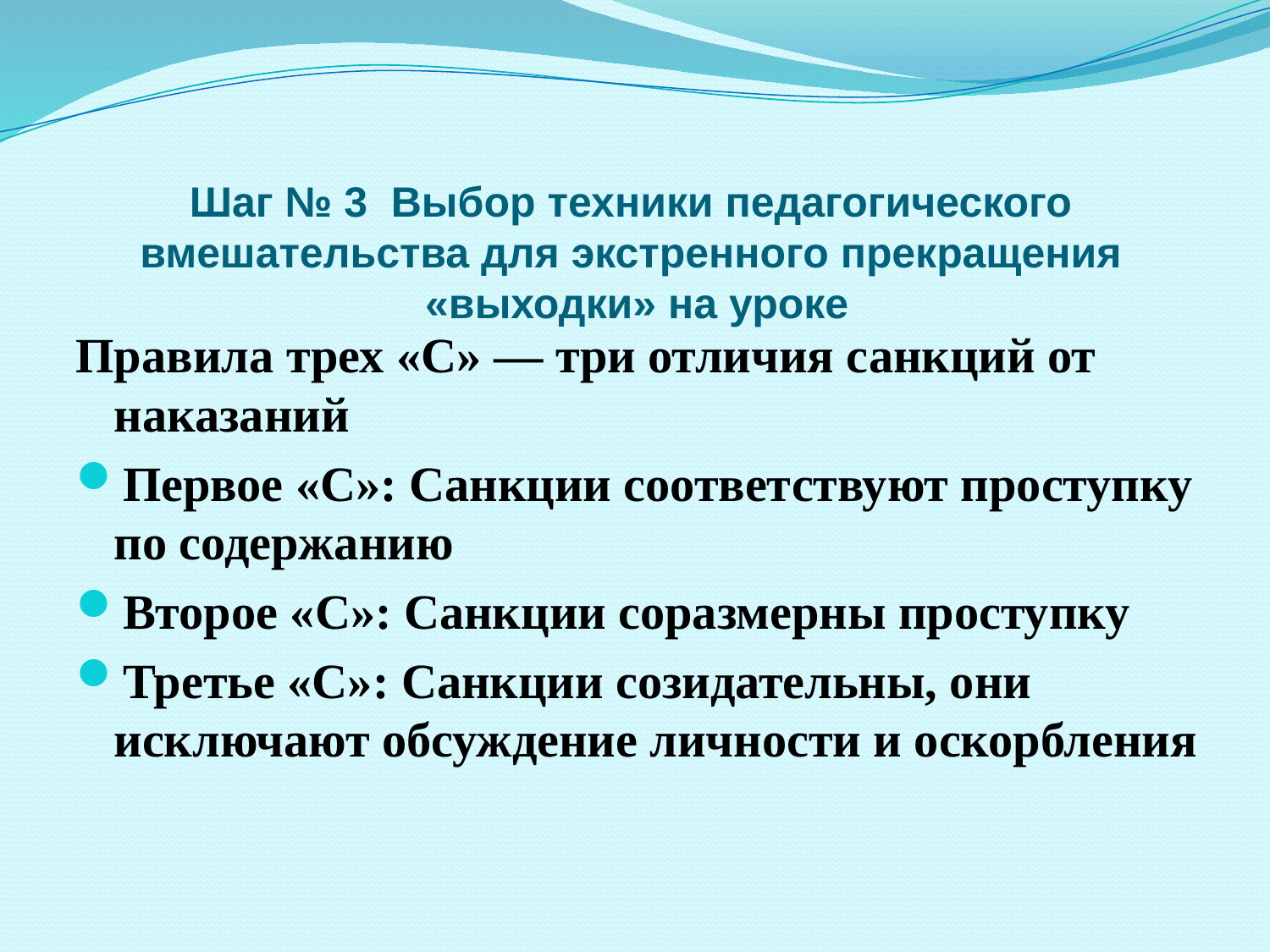

# Шаг № 3  Выбор техники педагогического вмешательства для экстренного прекращения «выходки» на уроке
Правила трех «С» — три отличия санкций от наказаний
Первое «С»: Санкции соответствуют проступку по содержанию
Второе «С»: Санкции соразмерны проступку
Третье «С»: Санкции созидательны, они исключают обсуждение личности и оскорбления